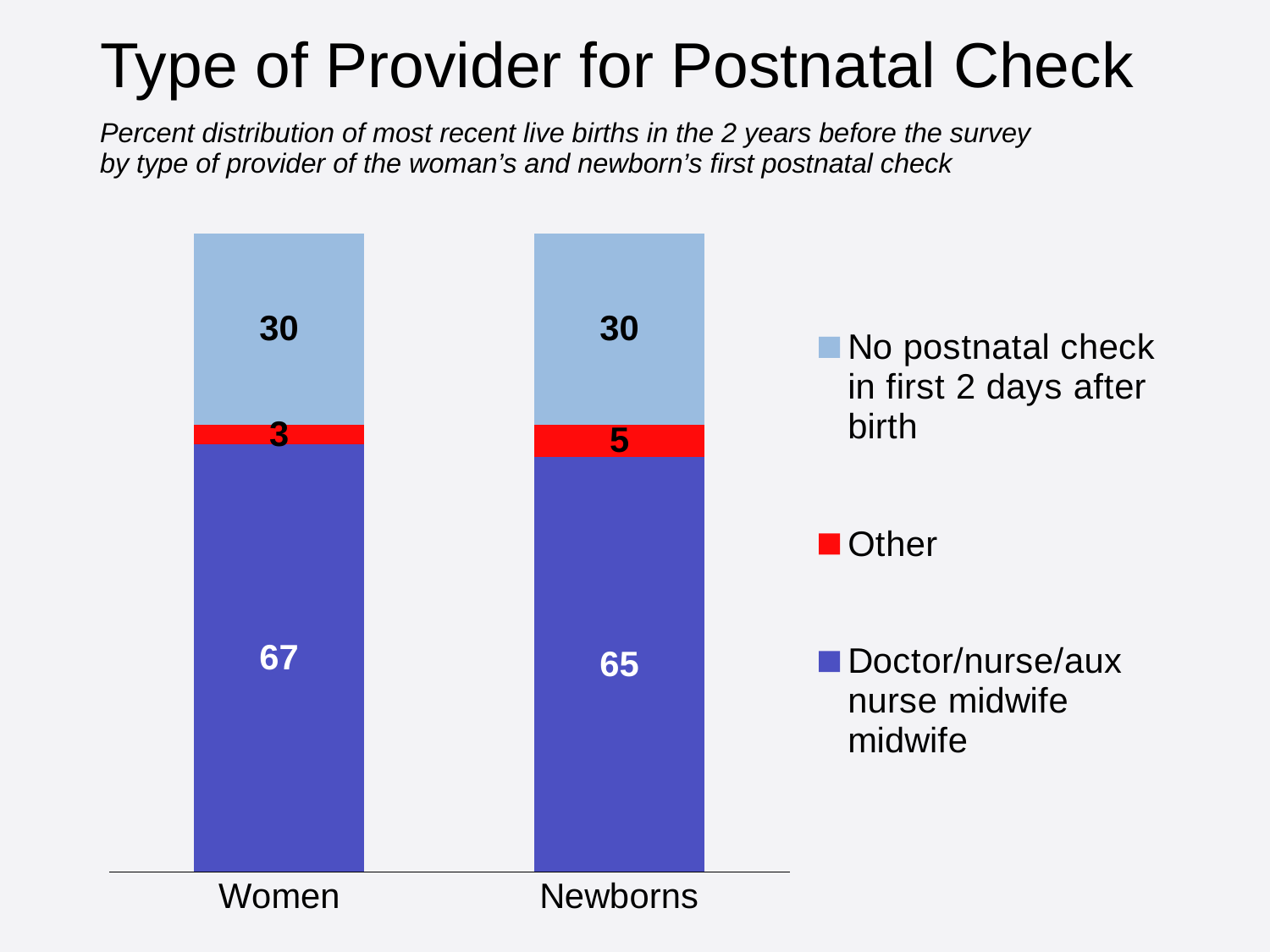

# Type of Provider for Postnatal Check
Percent distribution of most recent live births in the 2 years before the survey
by type of provider of the woman’s and newborn’s first postnatal check

### Chart

| Category | Doctor/nurse/aux nurse midwife
midwife | Other | No postnatal check in first 2 days after birth |
|---|---|---|---|
| Women | 67.0 | 3.0 | 30.0 |
| Newborns | 65.0 | 5.0 | 30.0 |